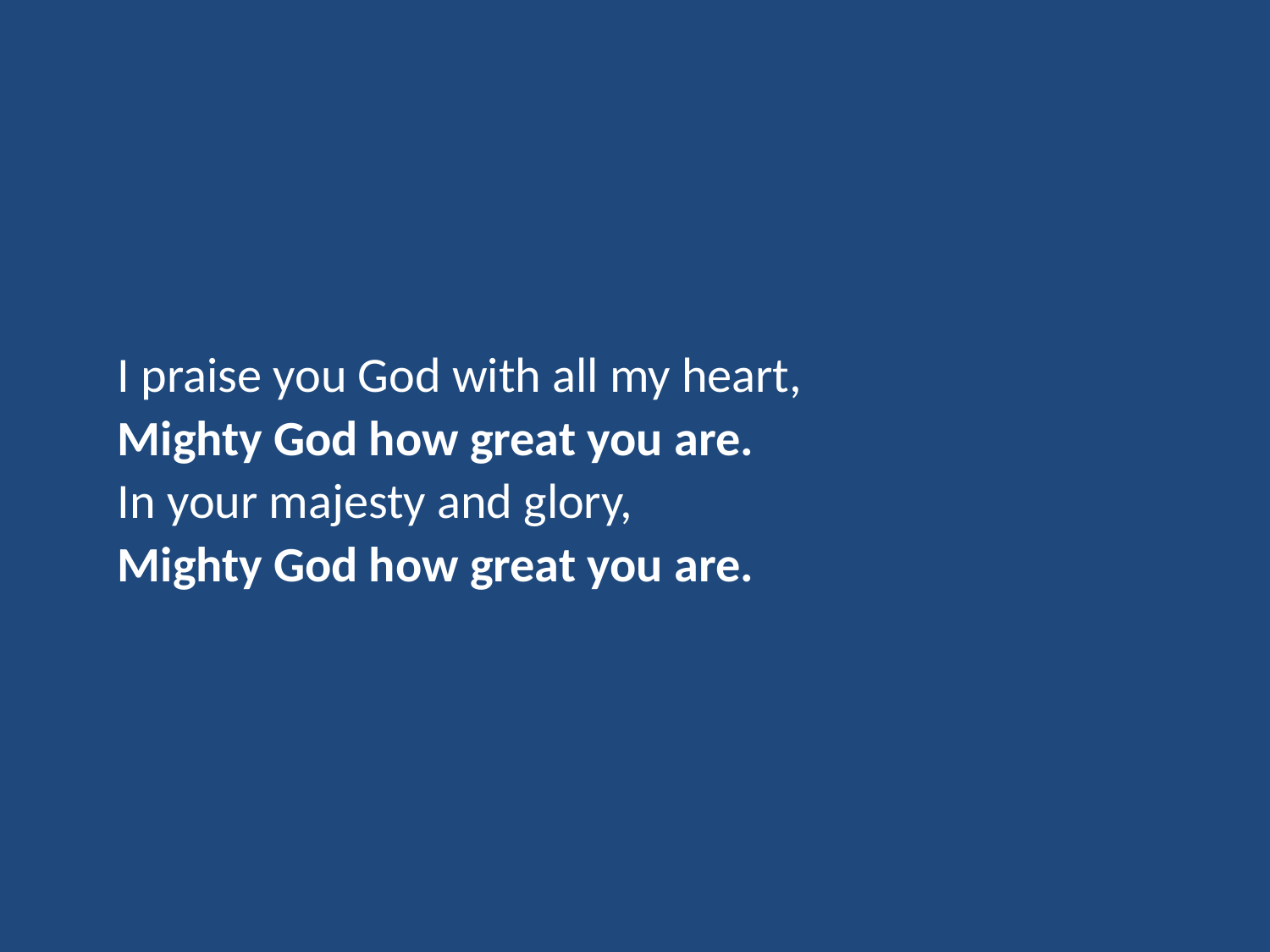

I praise you God with all my heart,
Mighty God how great you are.
In your majesty and glory,
Mighty God how great you are.